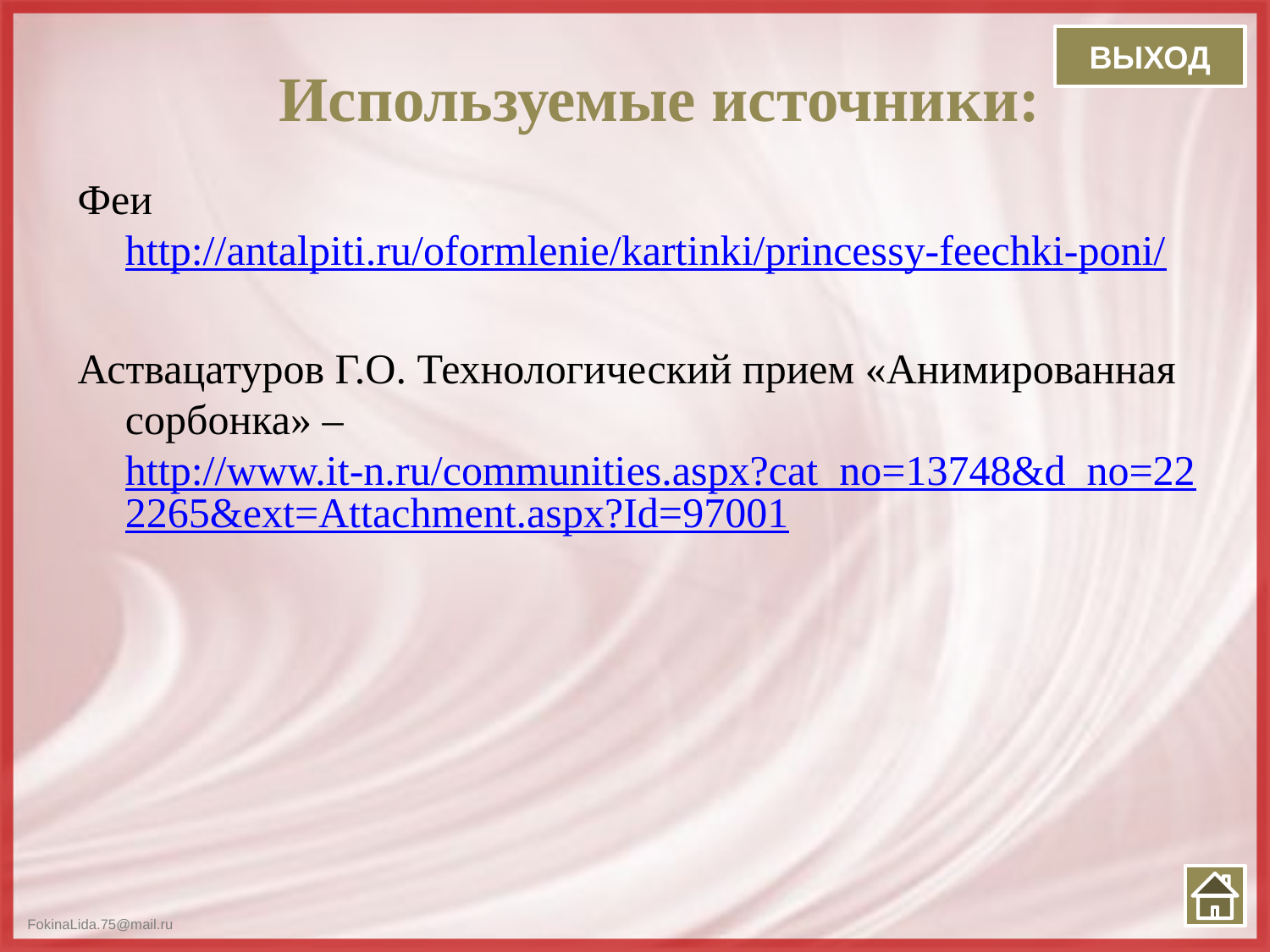

ВЫХОД
# Используемые источники:
Феи http://antalpiti.ru/oformlenie/kartinki/princessy-feechki-poni/

Аствацатуров Г.О. Технологический прием «Анимированная сорбонка» – http://www.it-n.ru/communities.aspx?cat_no=13748&d_no=222265&ext=Attachment.aspx?Id=97001